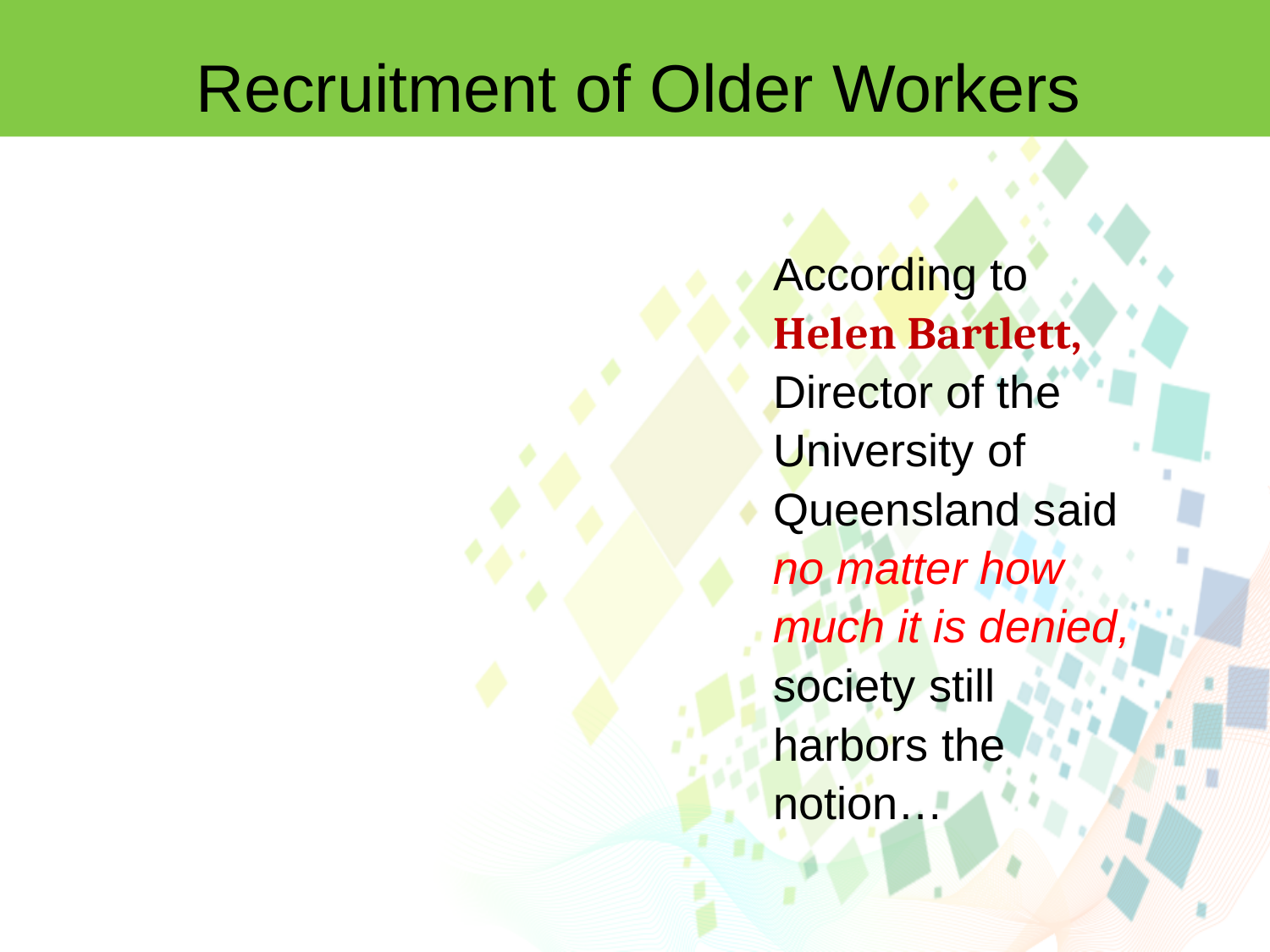

Recruitment of Older Workers
According to Helen Bartlett, Director of the University of Queensland said no matter how much it is denied, society still harbors the notion…